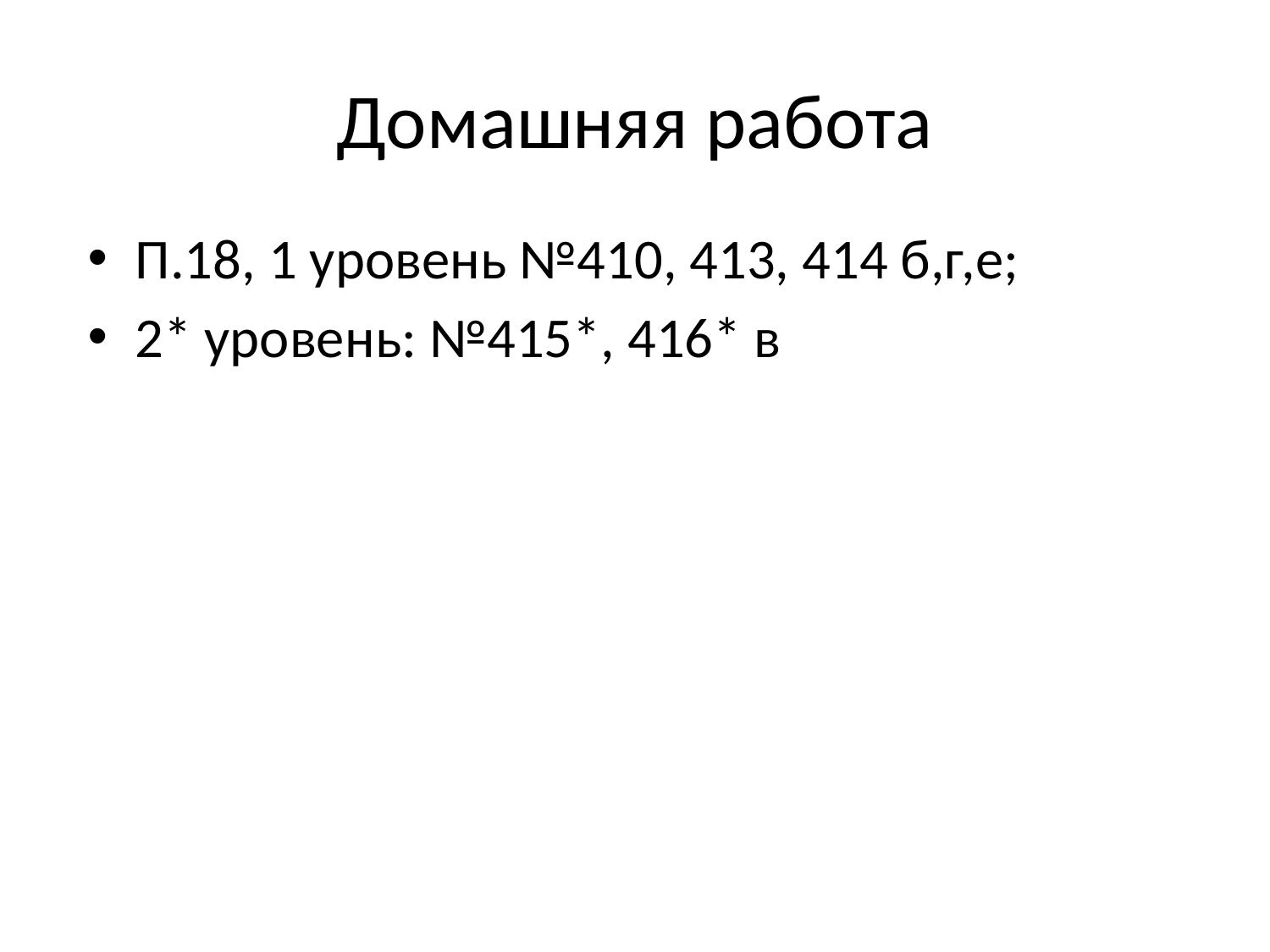

# Домашняя работа
П.18, 1 уровень №410, 413, 414 б,г,е;
2* уровень: №415*, 416* в